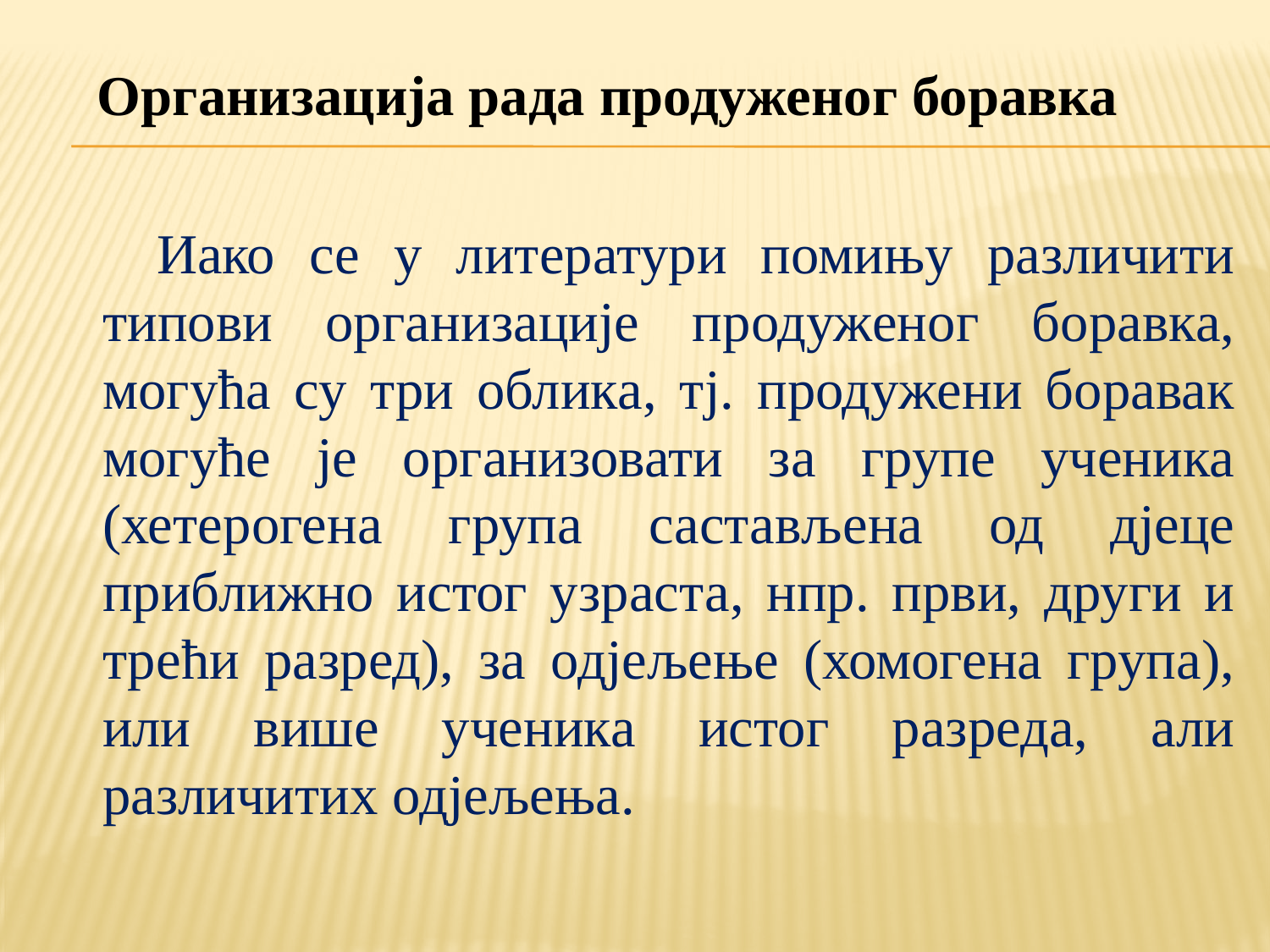

Организација рада продуженог боравка

   Иако се у литератури помињу различити типови организације продуженог боравка, могућа су три облика, тј. продужени боравак могуће је организовати за групе ученика (хетерогена група састављена од дјеце приближно истог узраста, нпр. први, други и трећи разред), за одјељење (хомогена група), или више ученика истог разреда, али различитих одјељења.

#